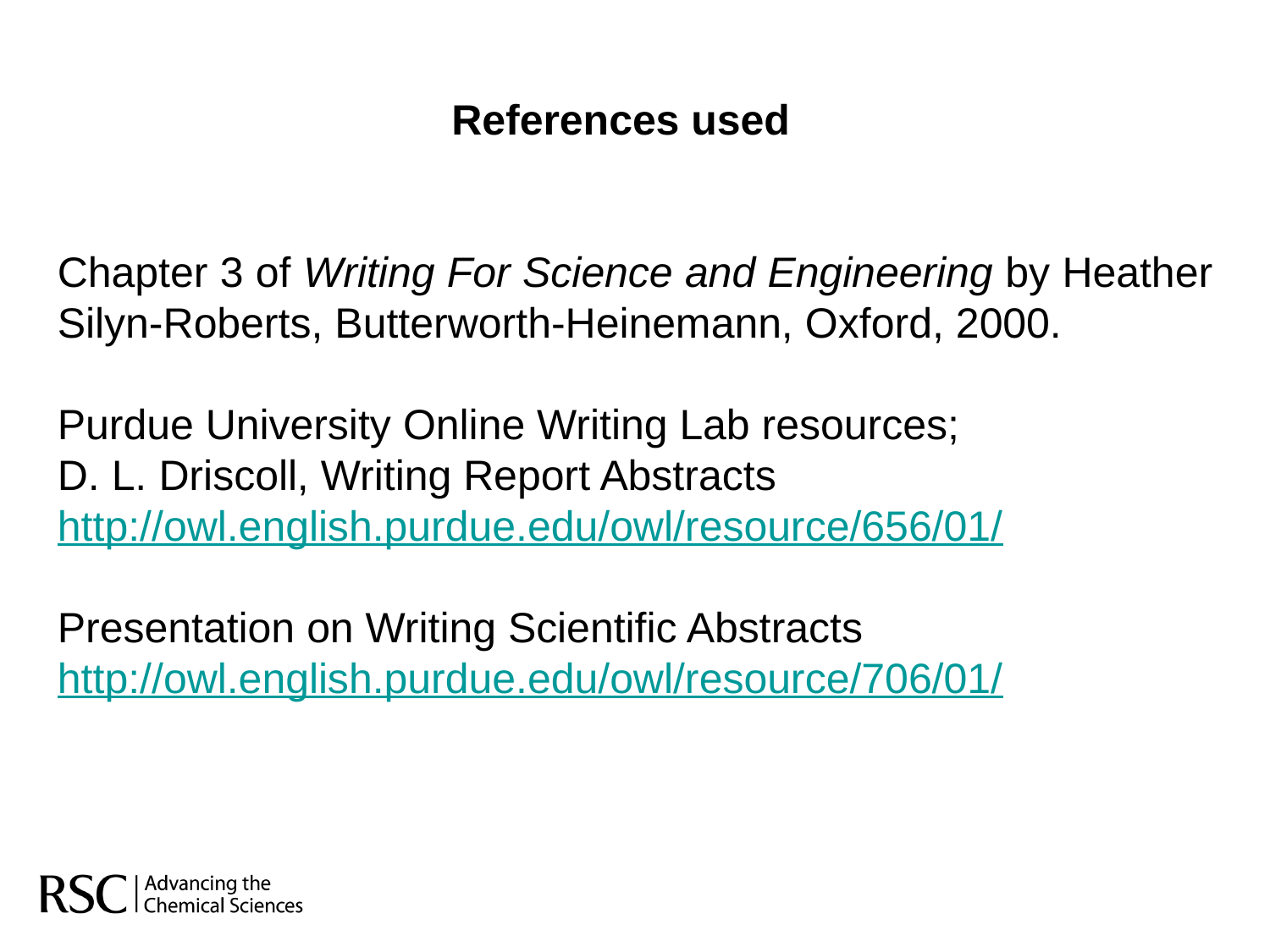

References used

Chapter 3 of Writing For Science and Engineering by Heather Silyn-Roberts, Butterworth-Heinemann, Oxford, 2000.

Purdue University Online Writing Lab resources;
D. L. Driscoll, Writing Report Abstracts
http://owl.english.purdue.edu/owl/resource/656/01/

Presentation on Writing Scientific Abstracts
http://owl.english.purdue.edu/owl/resource/706/01/